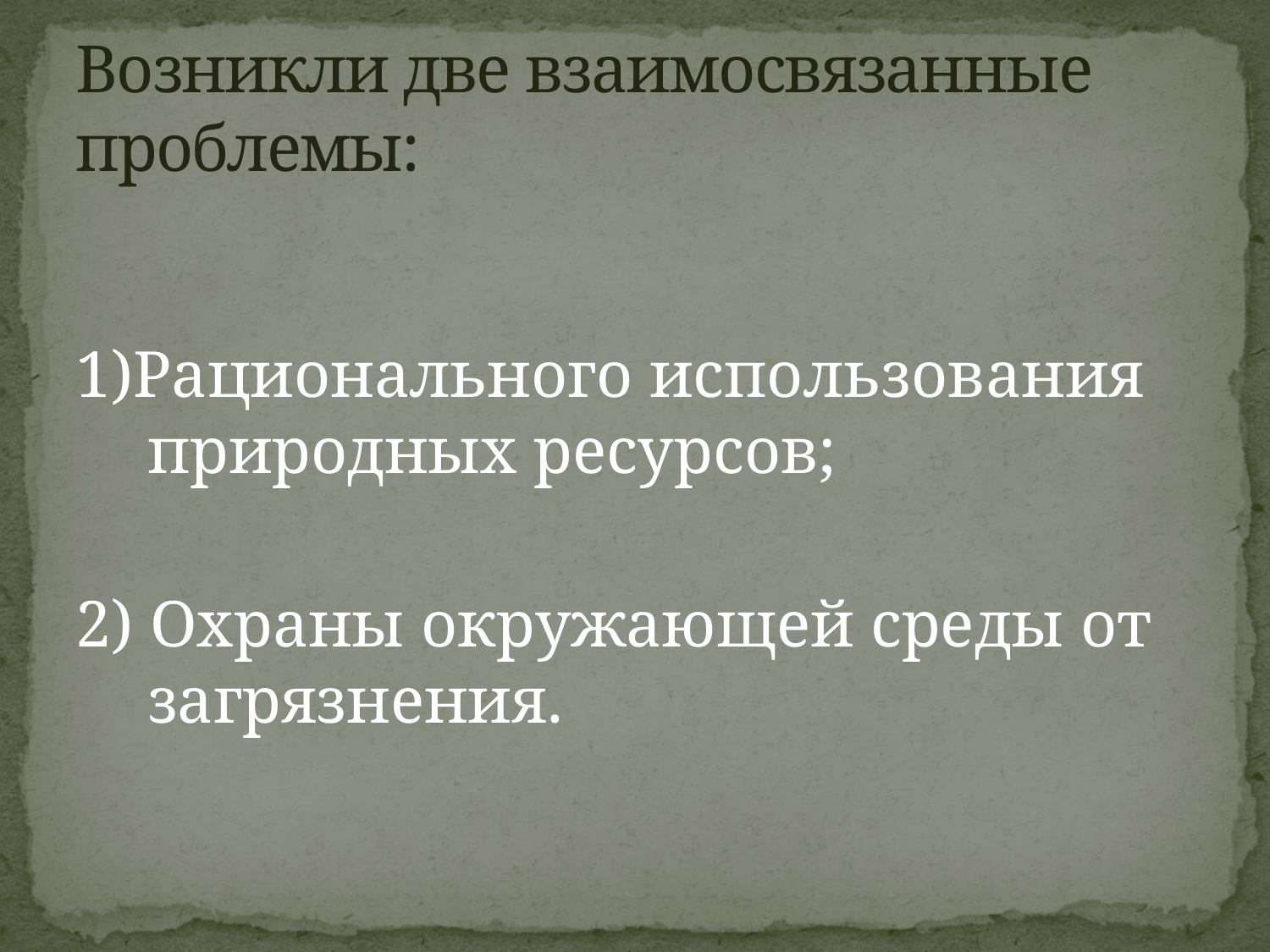

# Возникли две взаимосвязанные проблемы:
1)Рационального использования природных ресурсов;

2) Охраны окружающей среды от загрязнения.